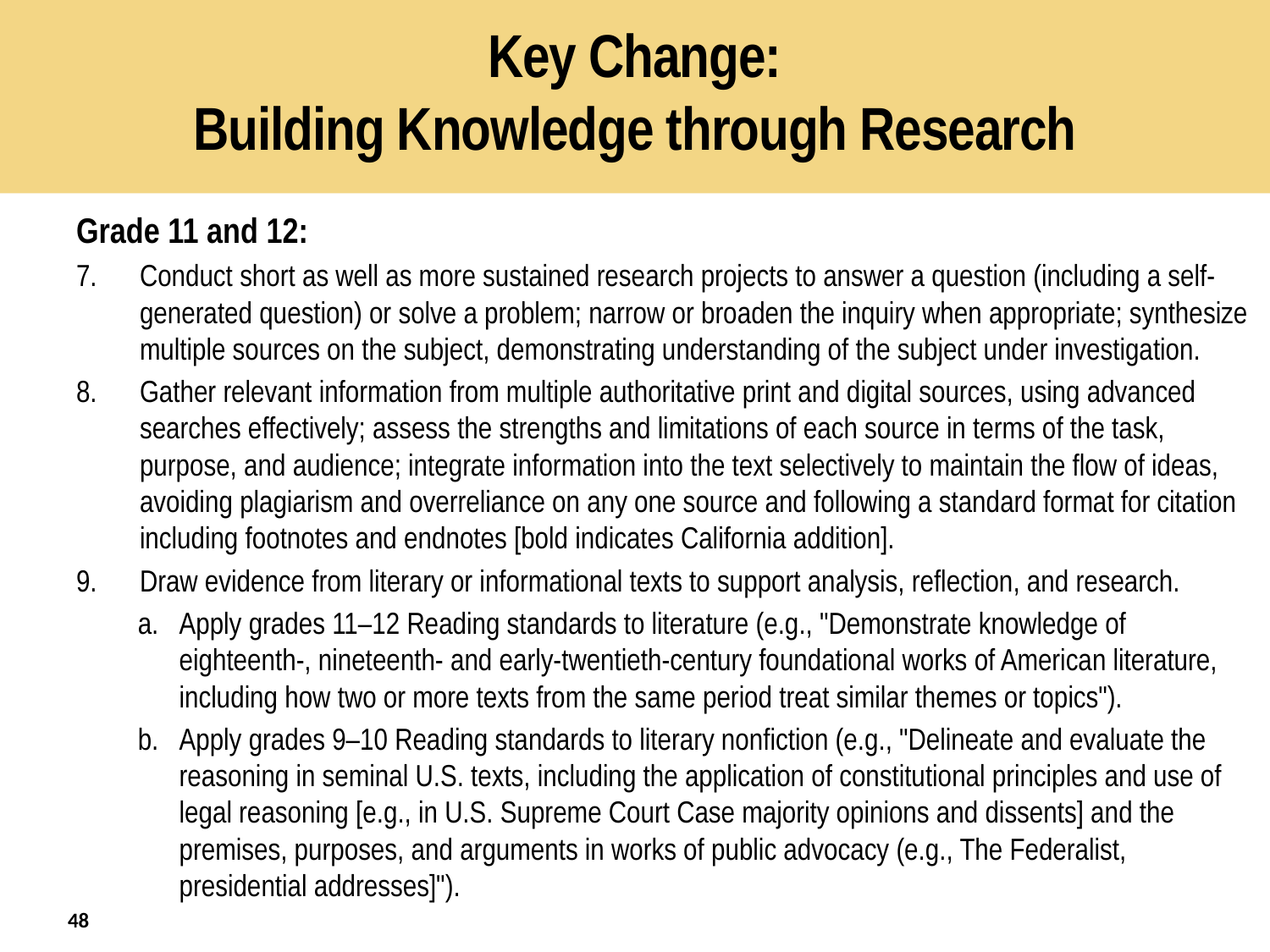

# Key Change: Building Knowledge through Research
Grade 11 and 12:
Conduct short as well as more sustained research projects to answer a question (including a self-generated question) or solve a problem; narrow or broaden the inquiry when appropriate; synthesize multiple sources on the subject, demonstrating understanding of the subject under investigation.
Gather relevant information from multiple authoritative print and digital sources, using advanced searches effectively; assess the strengths and limitations of each source in terms of the task, purpose, and audience; integrate information into the text selectively to maintain the flow of ideas, avoiding plagiarism and overreliance on any one source and following a standard format for citation including footnotes and endnotes [bold indicates California addition].
Draw evidence from literary or informational texts to support analysis, reflection, and research.
Apply grades 11–12 Reading standards to literature (e.g., "Demonstrate knowledge of eighteenth-, nineteenth- and early-twentieth-century foundational works of American literature, including how two or more texts from the same period treat similar themes or topics").
Apply grades 9–10 Reading standards to literary nonfiction (e.g., "Delineate and evaluate the reasoning in seminal U.S. texts, including the application of constitutional principles and use of legal reasoning [e.g., in U.S. Supreme Court Case majority opinions and dissents] and the premises, purposes, and arguments in works of public advocacy (e.g., The Federalist, presidential addresses]").
48